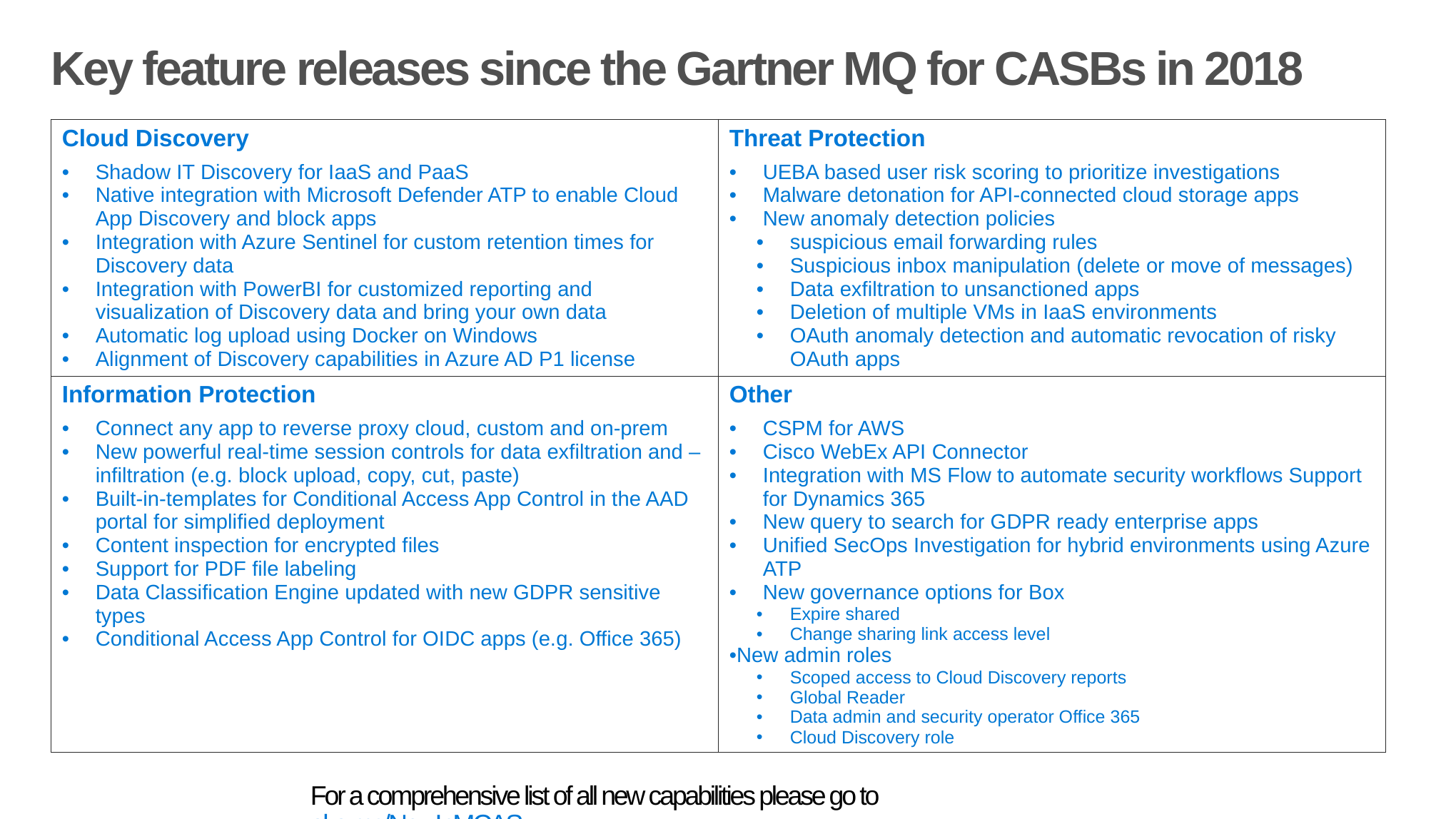

# Key feature releases since the Gartner MQ for CASBs in 2018
| Cloud Discovery Shadow IT Discovery for IaaS and PaaS Native integration with Microsoft Defender ATP to enable Cloud App Discovery and block apps Integration with Azure Sentinel for custom retention times for Discovery data Integration with PowerBI for customized reporting and visualization of Discovery data and bring your own data Automatic log upload using Docker on Windows Alignment of Discovery capabilities in Azure AD P1 license | Threat Protection UEBA based user risk scoring to prioritize investigations Malware detonation for API-connected cloud storage apps New anomaly detection policies suspicious email forwarding rules Suspicious inbox manipulation (delete or move of messages) Data exfiltration to unsanctioned apps Deletion of multiple VMs in IaaS environments OAuth anomaly detection and automatic revocation of risky OAuth apps |
| --- | --- |
| Information Protection Connect any app to reverse proxy cloud, custom and on-prem New powerful real-time session controls for data exfiltration and –infiltration (e.g. block upload, copy, cut, paste) Built-in-templates for Conditional Access App Control in the AAD portal for simplified deployment Content inspection for encrypted files Support for PDF file labeling Data Classification Engine updated with new GDPR sensitive types Conditional Access App Control for OIDC apps (e.g. Office 365) | Other CSPM for AWS Cisco WebEx API Connector Integration with MS Flow to automate security workflows Support for Dynamics 365 New query to search for GDPR ready enterprise apps Unified SecOps Investigation for hybrid environments using Azure ATP New governance options for Box Expire shared Change sharing link access level New admin roles Scoped access to Cloud Discovery reports Global Reader Data admin and security operator Office 365 Cloud Discovery role |
For a comprehensive list of all new capabilities please go to aka.ms/NewInMCAS